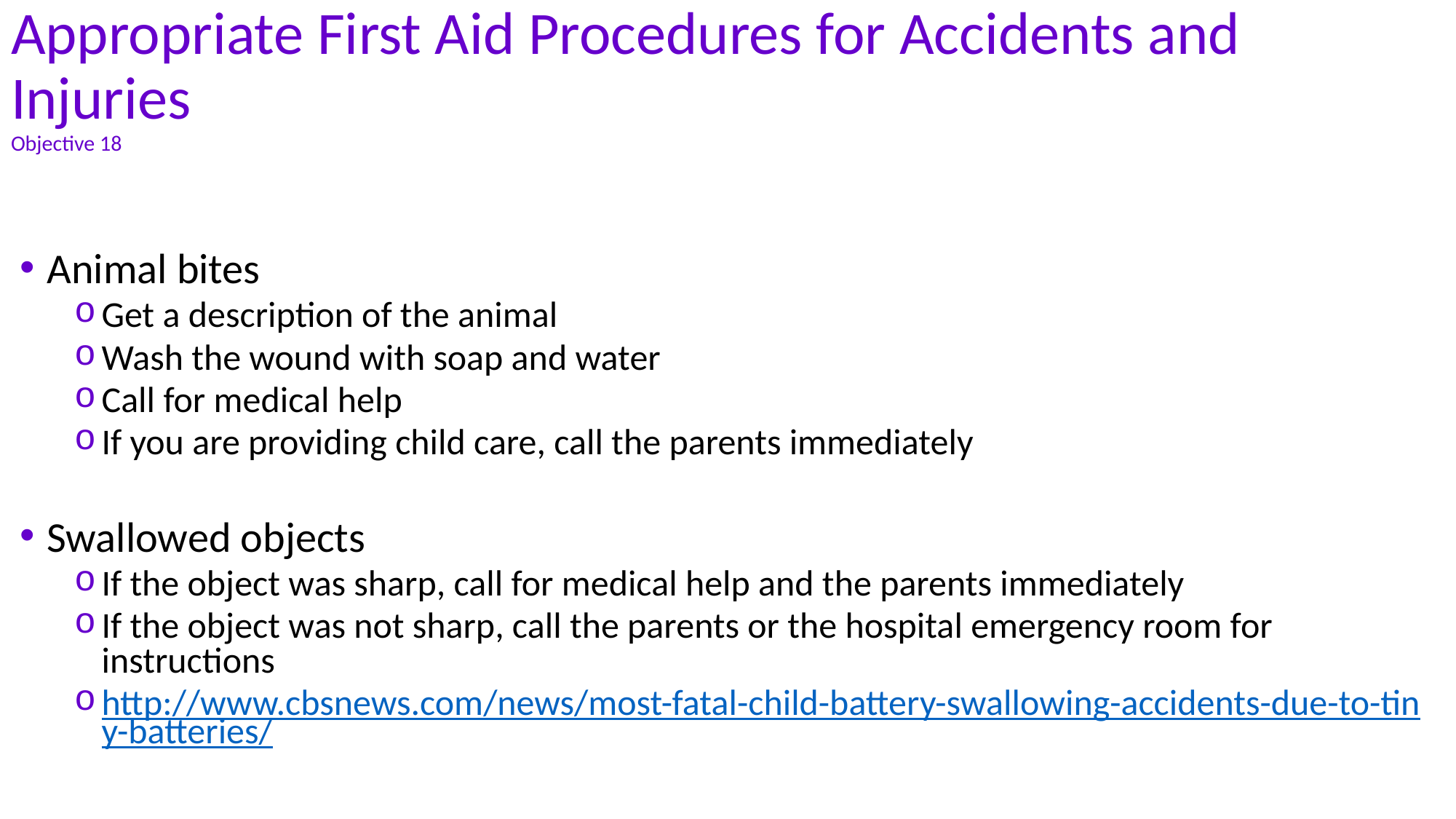

# Appropriate First Aid Procedures for Accidents and Injuries Objective 18
Animal bites
Get a description of the animal
Wash the wound with soap and water
Call for medical help
If you are providing child care, call the parents immediately

Swallowed objects
If the object was sharp, call for medical help and the parents immediately
If the object was not sharp, call the parents or the hospital emergency room for instructions
http://www.cbsnews.com/news/most-fatal-child-battery-swallowing-accidents-due-to-tiny-batteries/